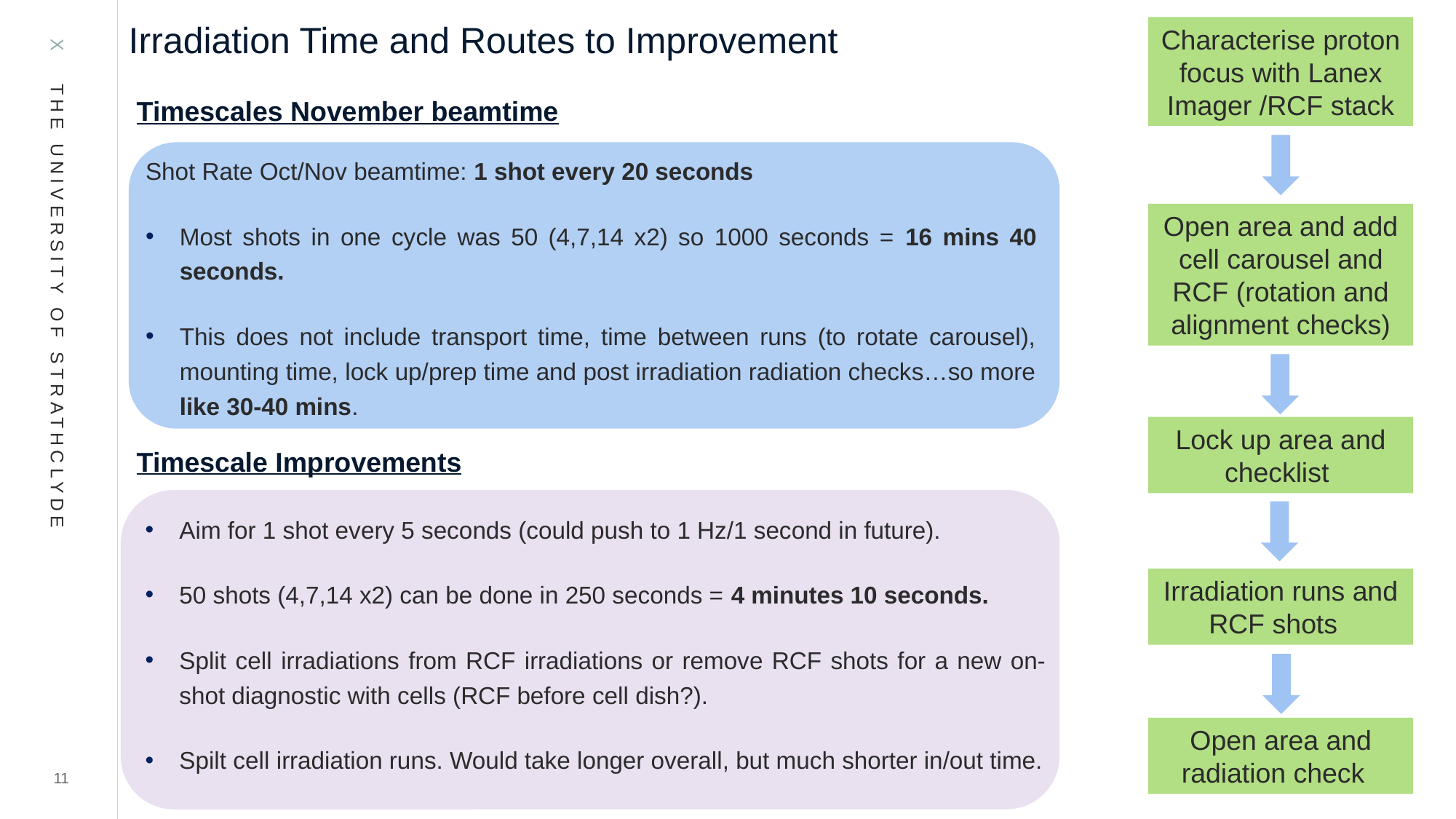

Irradiation Time and Routes to Improvement
Characterise proton focus with Lanex Imager /RCF stack
Timescales November beamtime

Shot Rate Oct/Nov beamtime: 1 shot every 20 seconds
Most shots in one cycle was 50 (4,7,14 x2) so 1000 seconds = 16 mins 40 seconds.
This does not include transport time, time between runs (to rotate carousel), mounting time, lock up/prep time and post irradiation radiation checks…so more like 30-40 mins.

Open area and add cell carousel and RCF (rotation and alignment checks)

Lock up area and checklist
Timescale Improvements

Aim for 1 shot every 5 seconds (could push to 1 Hz/1 second in future).
50 shots (4,7,14 x2) can be done in 250 seconds = 4 minutes 10 seconds.
Split cell irradiations from RCF irradiations or remove RCF shots for a new on-shot diagnostic with cells (RCF before cell dish?).
Spilt cell irradiation runs. Would take longer overall, but much shorter in/out time.

Irradiation runs and RCF shots

Open area and radiation check
11